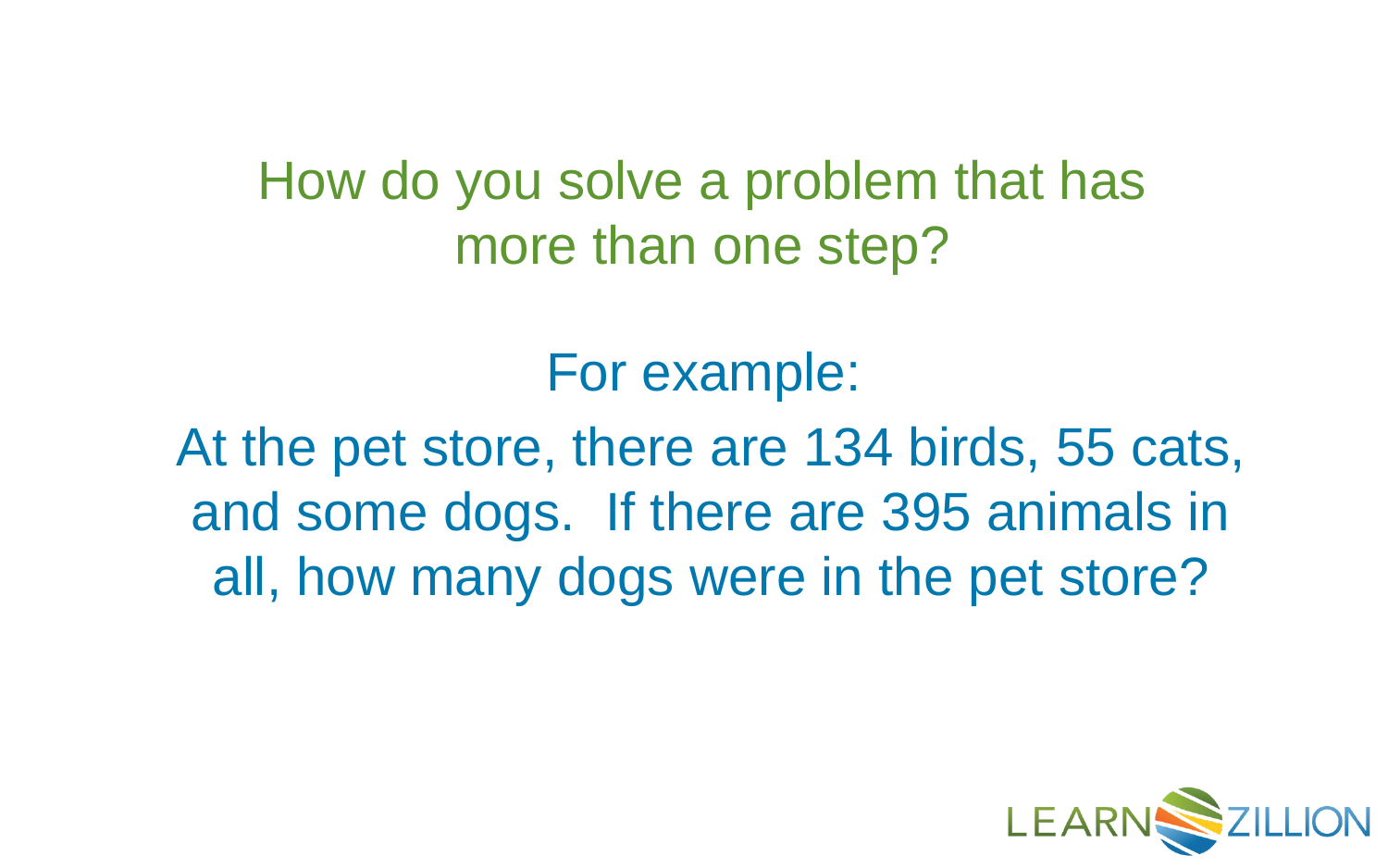

How do you solve a problem that has more than one step?
For example:
At the pet store, there are 134 birds, 55 cats, and some dogs.  If there are 395 animals in all, how many dogs were in the pet store?